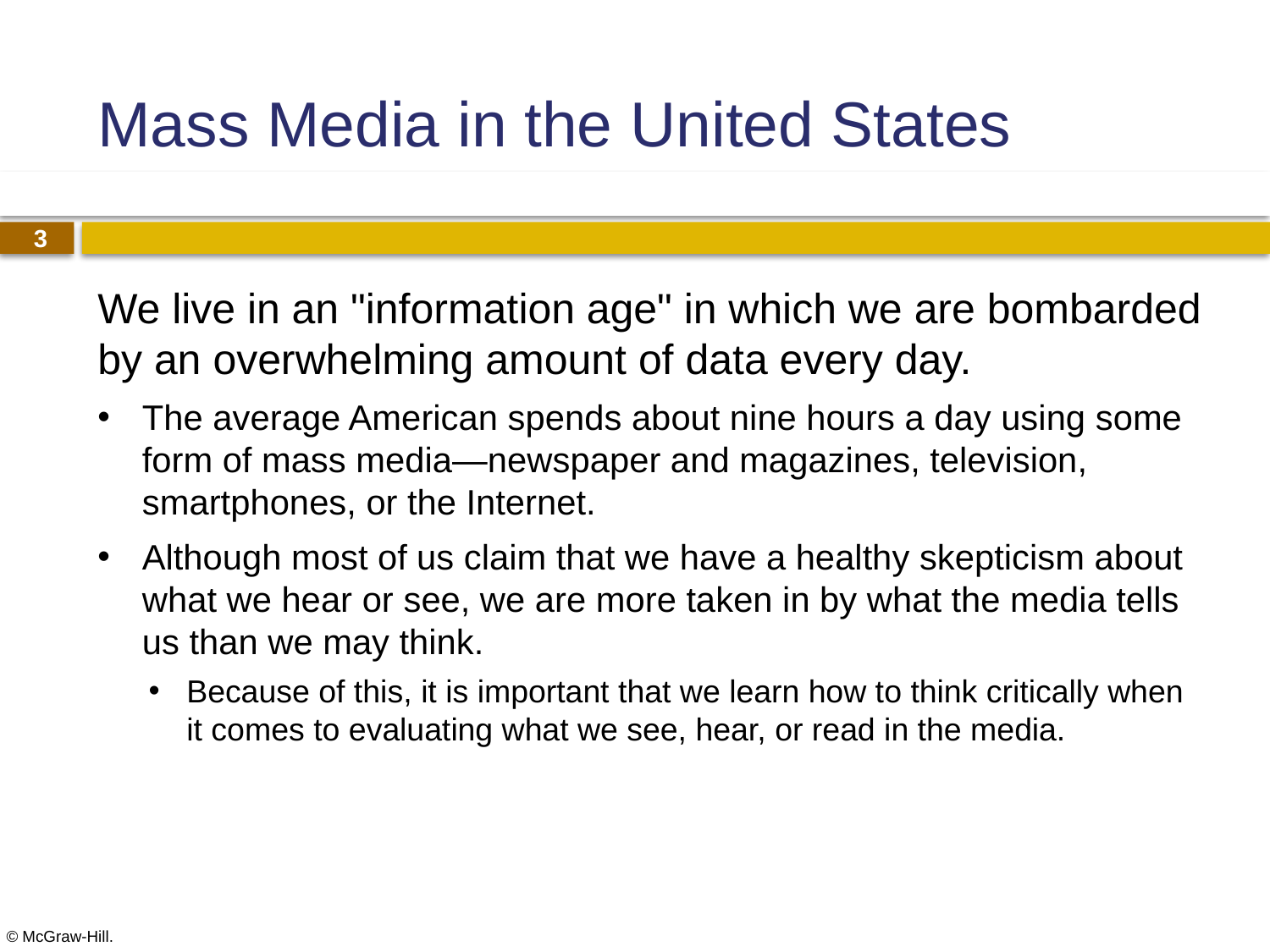

# Mass Media in the United States
We live in an "information age" in which we are bombarded by an overwhelming amount of data every day.
The average American spends about nine hours a day using some form of mass media—newspaper and magazines, television, smartphones, or the Internet.
Although most of us claim that we have a healthy skepticism about what we hear or see, we are more taken in by what the media tells us than we may think.
Because of this, it is important that we learn how to think critically when it comes to evaluating what we see, hear, or read in the media.